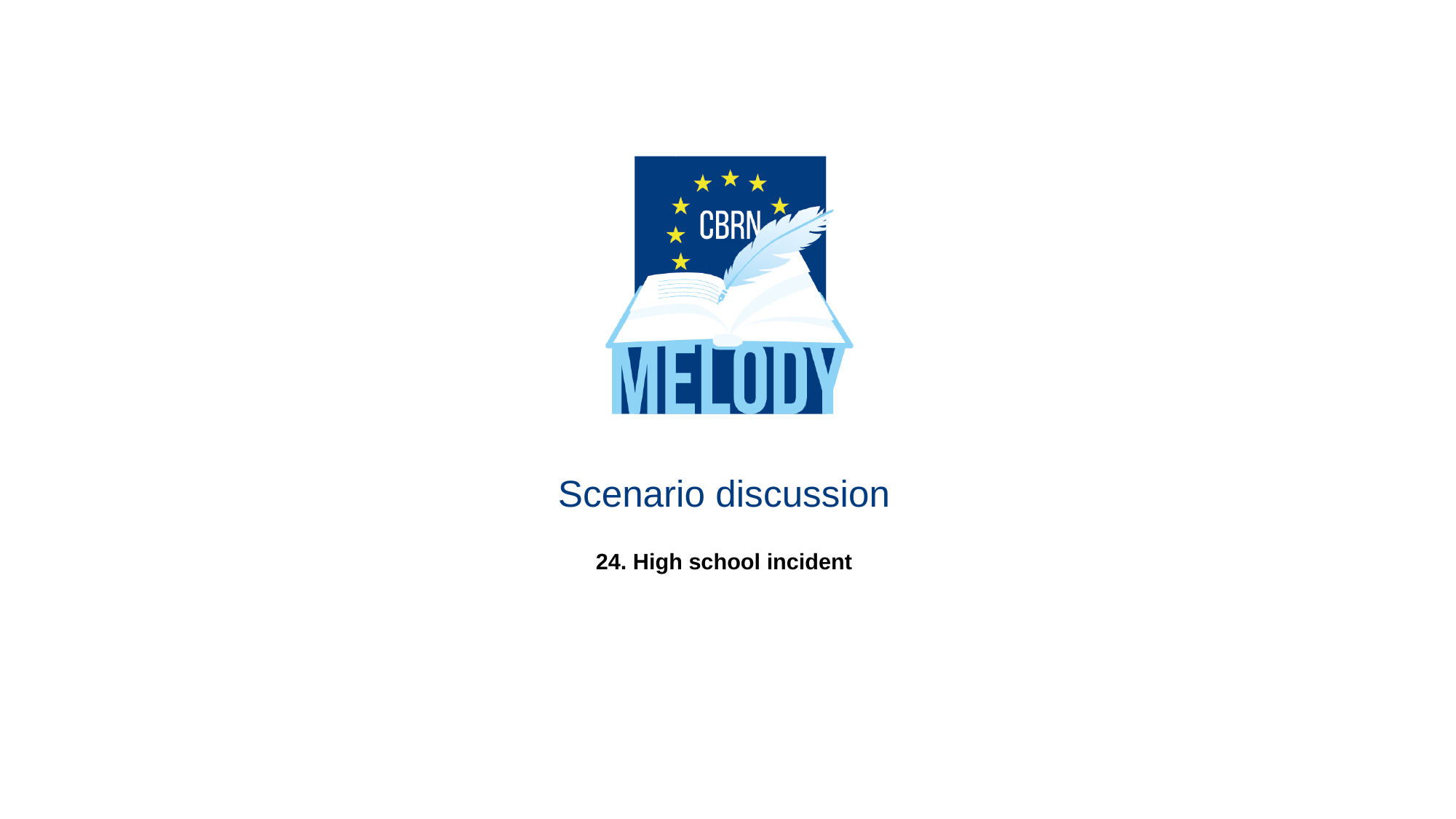

# Scenario discussion 24. High school incident